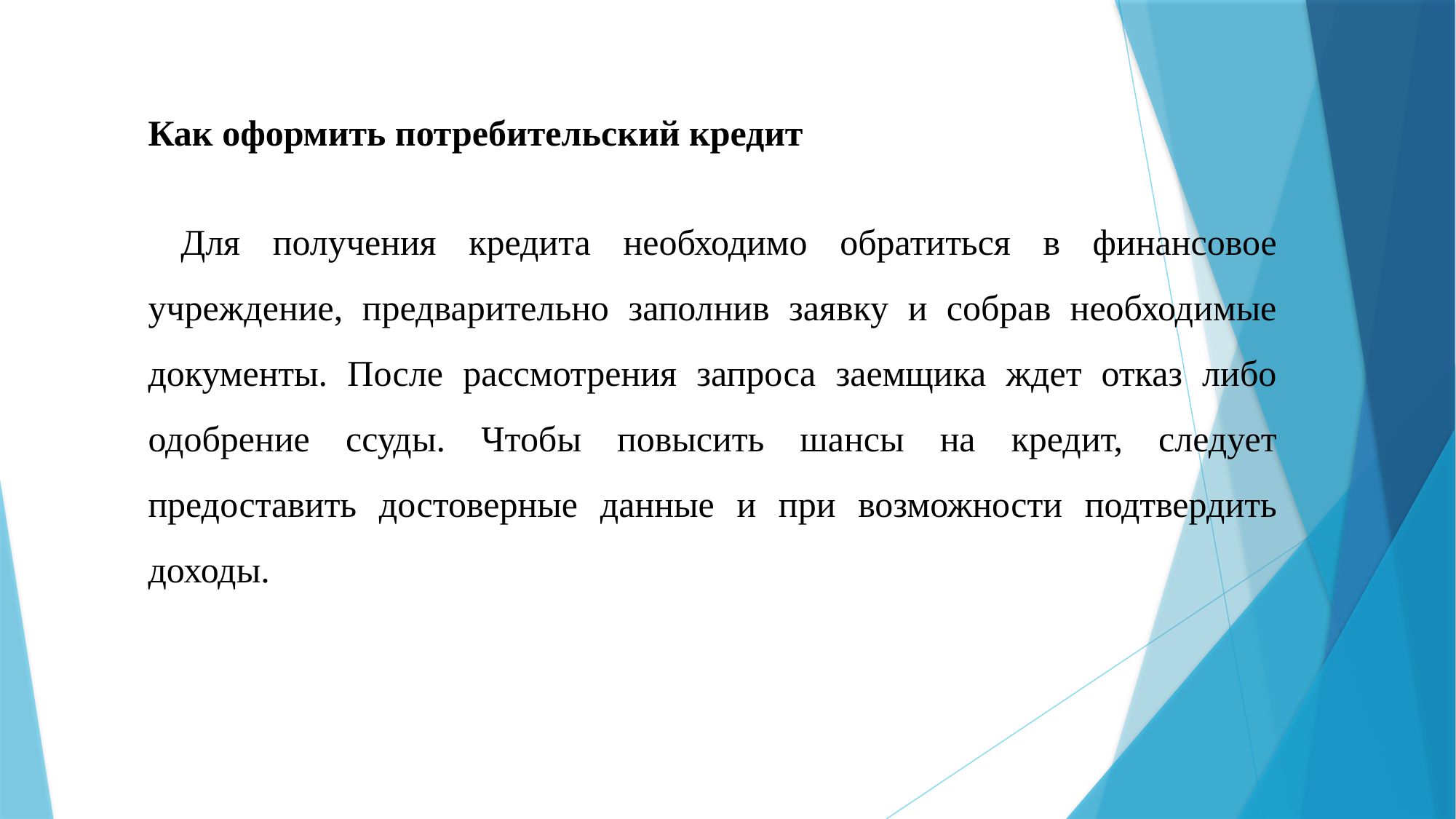

Как оформить потребительский кредит
 Для получения кредита необходимо обратиться в финансовое учреждение, предварительно заполнив заявку и собрав необходимые документы. После рассмотрения запроса заемщика ждет отказ либо одобрение ссуды. Чтобы повысить шансы на кредит, следует предоставить достоверные данные и при возможности подтвердить доходы.